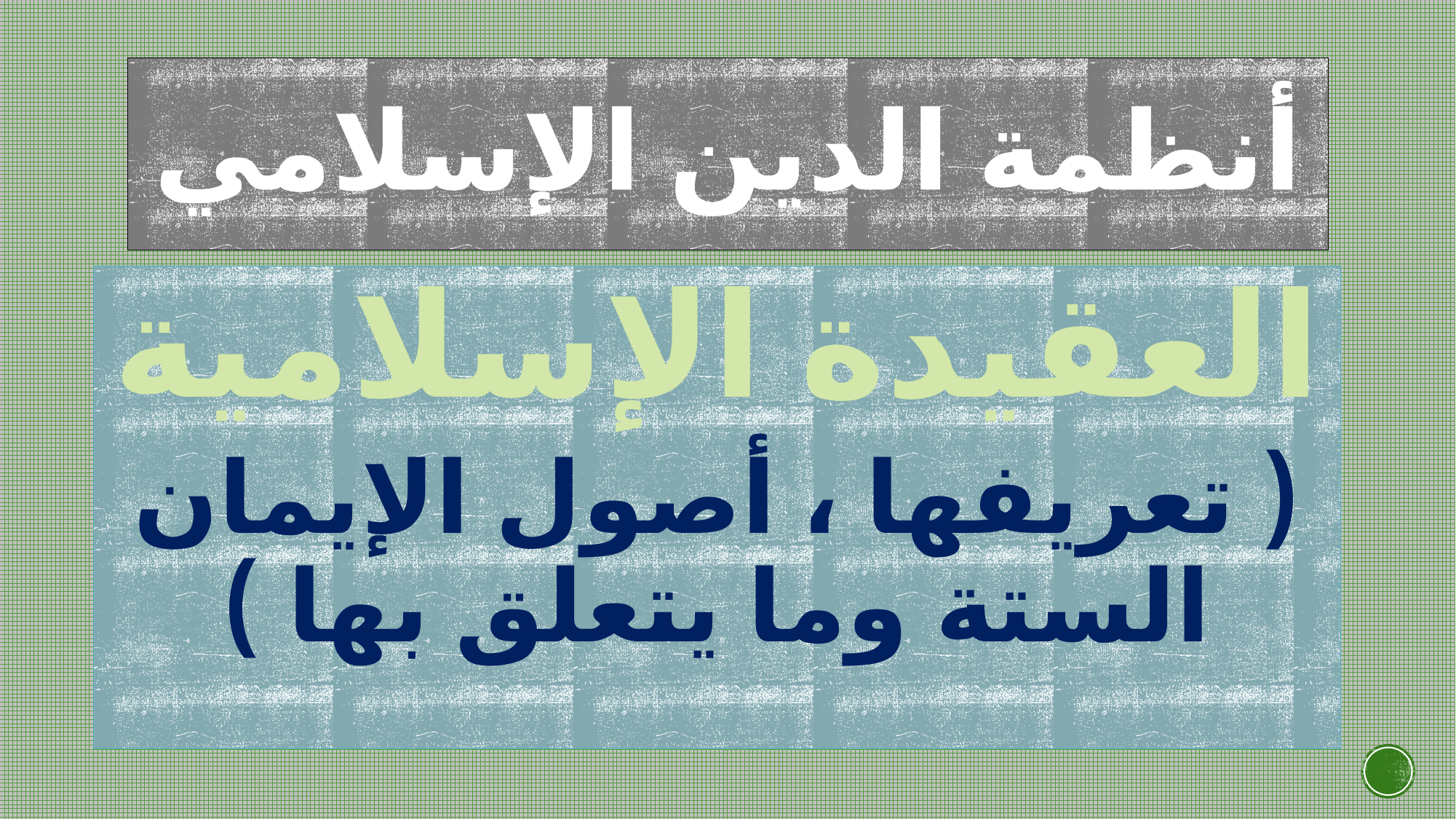

# أنظمة الدين الإسلامي
العقيدة الإسلامية
( تعريفها ، أصول الإيمان الستة وما يتعلق بها )